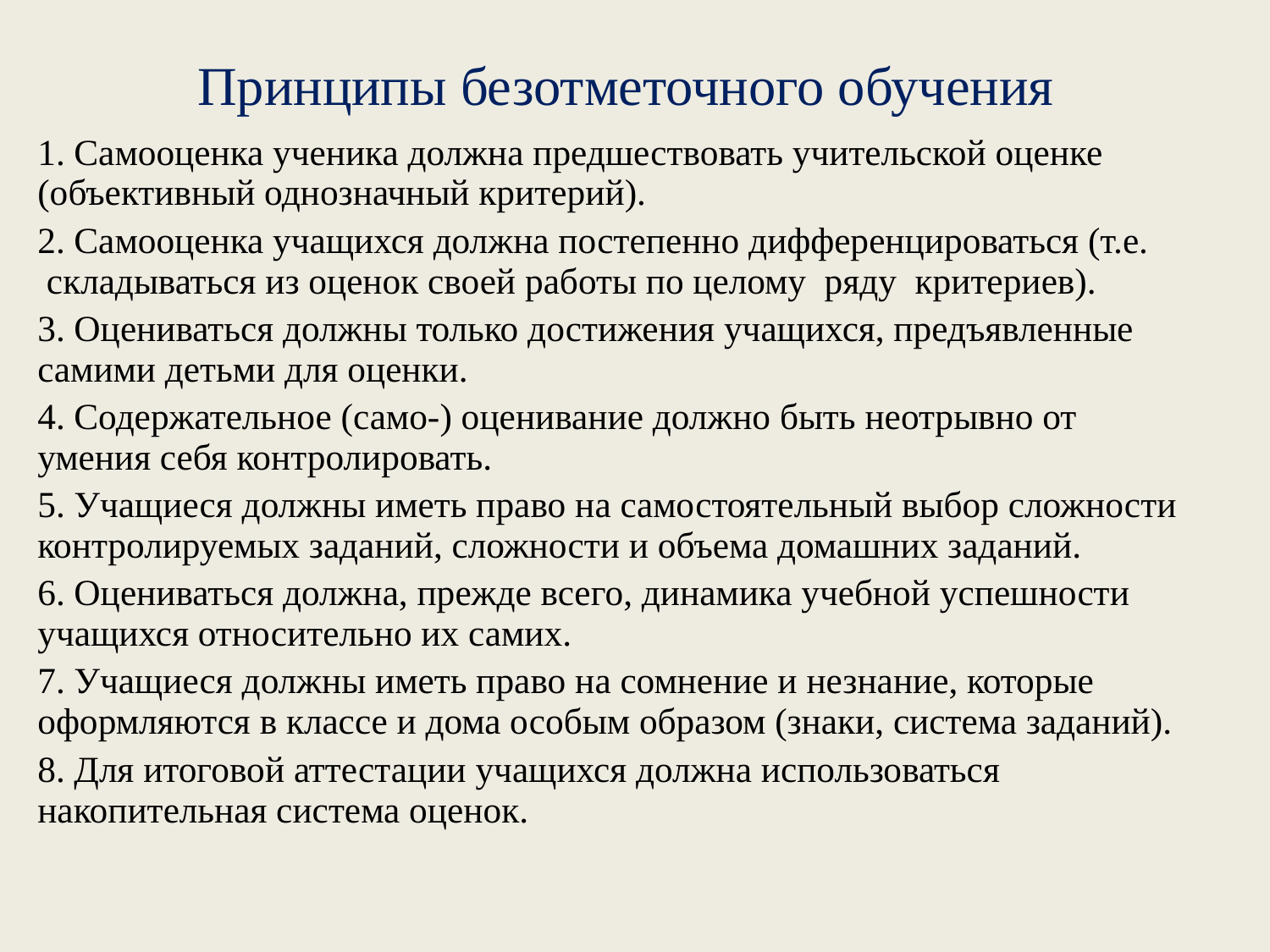

# Принципы безотметочного обучения
1. Самооценка ученика должна предшествовать учительской оценке (объективный однозначный критерий).
2. Самооценка учащихся должна постепенно дифференцироваться (т.е.  складываться из оценок своей работы по целому  ряду  критериев).
3. Оцениваться должны только достижения учащихся, предъявленные самими детьми для оценки.
4. Содержательное (само-) оценивание должно быть неотрывно от умения себя контролировать.
5. Учащиеся должны иметь право на самостоятельный выбор сложности контролируемых заданий, сложности и объема домашних заданий.
6. Оцениваться должна, прежде всего, динамика учебной успешности учащихся относительно их самих.
7. Учащиеся должны иметь право на сомнение и незнание, которые оформляются в классе и дома особым образом (знаки, система заданий).
8. Для итоговой аттестации учащихся должна использоваться накопительная система оценок.